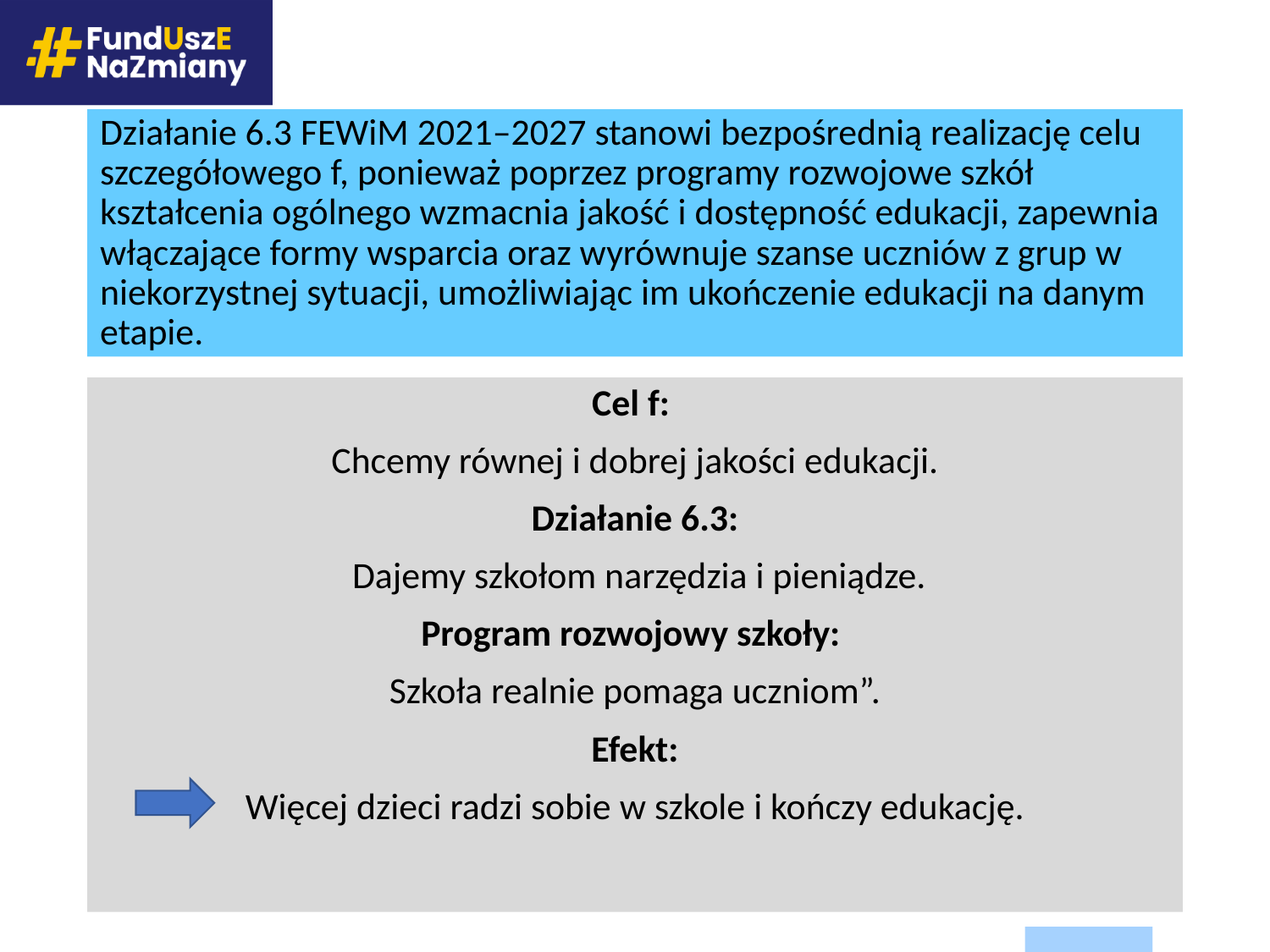

# Działanie 6.3 FEWiM 2021–2027 stanowi bezpośrednią realizację celu szczegółowego f, ponieważ poprzez programy rozwojowe szkół kształcenia ogólnego wzmacnia jakość i dostępność edukacji, zapewnia włączające formy wsparcia oraz wyrównuje szanse uczniów z grup w niekorzystnej sytuacji, umożliwiając im ukończenie edukacji na danym etapie.
Cel f:
Chcemy równej i dobrej jakości edukacji.
Działanie 6.3:
 Dajemy szkołom narzędzia i pieniądze.
Program rozwojowy szkoły:
Szkoła realnie pomaga uczniom”.
Efekt:
Więcej dzieci radzi sobie w szkole i kończy edukację.